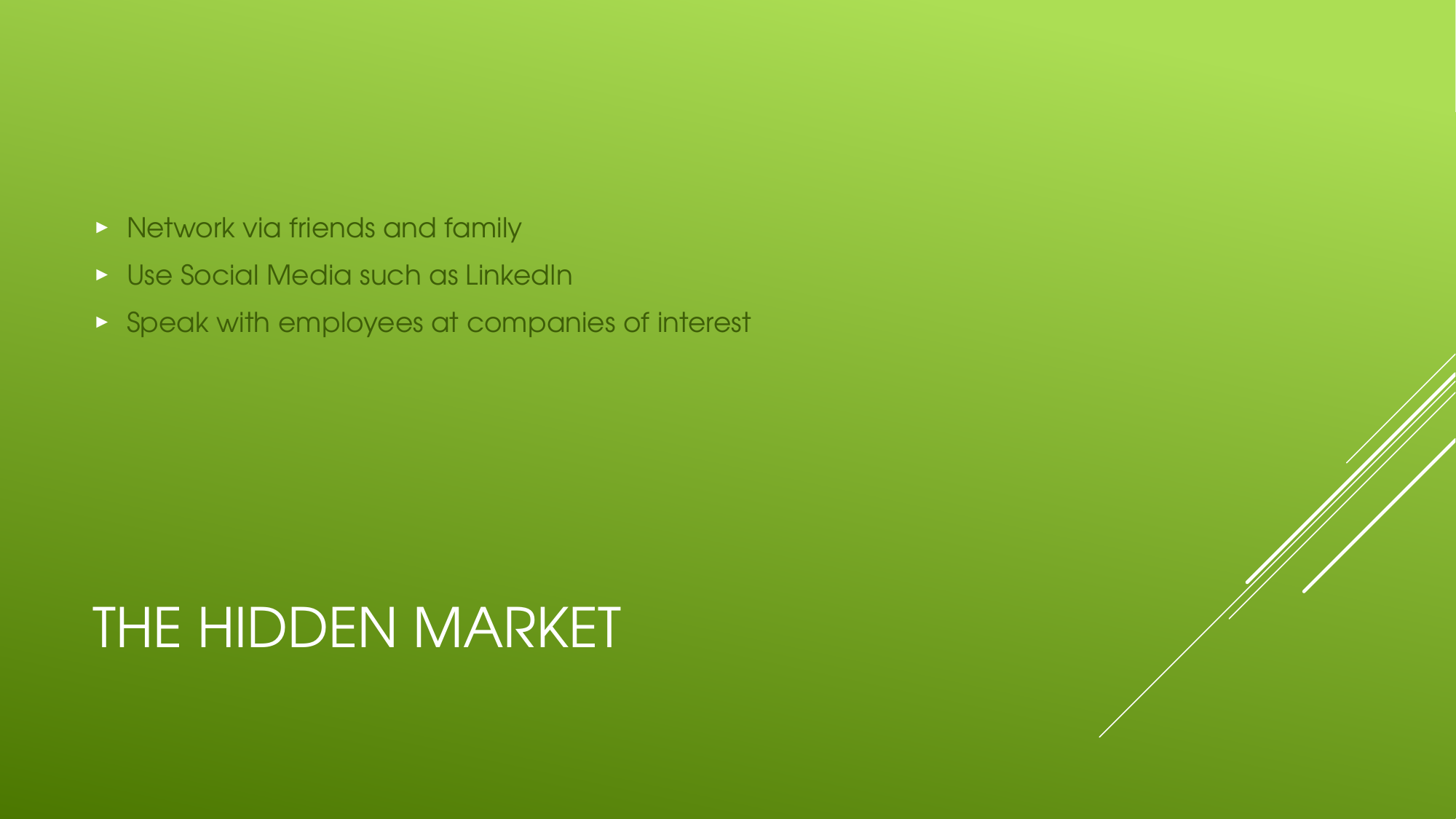

Network via friends and family
Use Social Media such as LinkedIn
Speak with employees at companies of interest

# The Hidden market